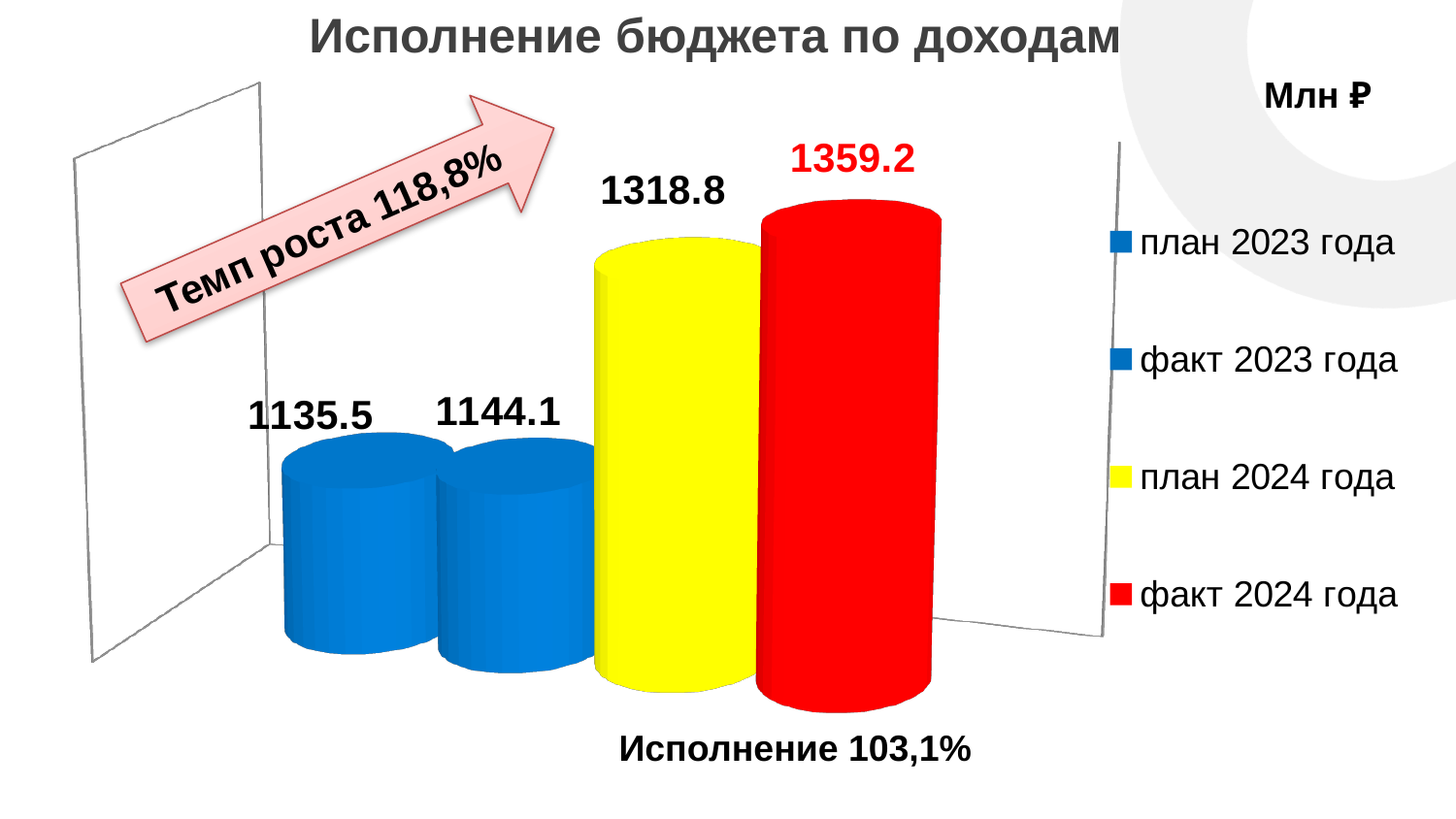

# Исполнение бюджета по доходам
Млн ₽

[unsupported chart]

Темп роста 118,8%
Исполнение 103,1%